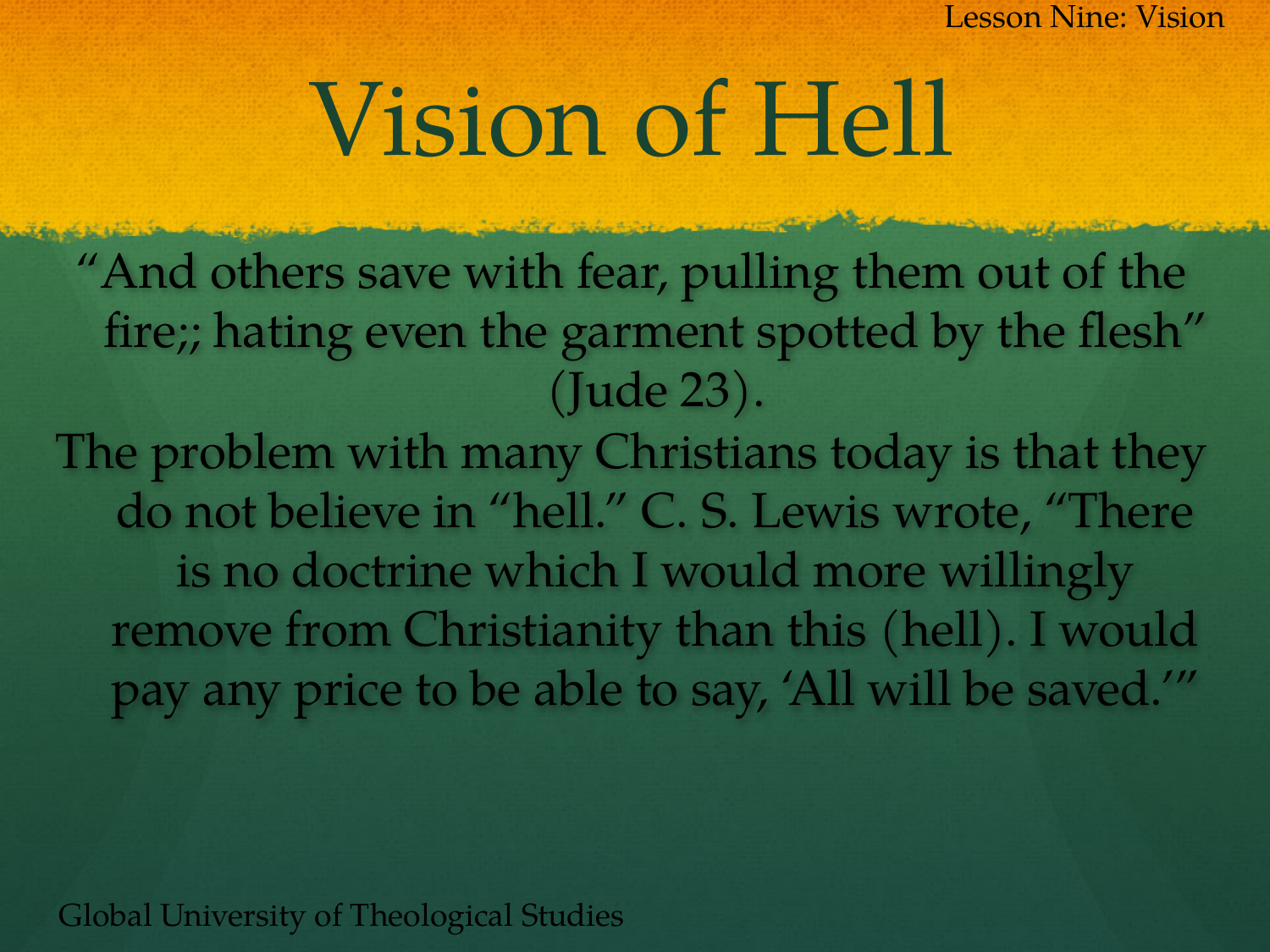

Lesson Nine: Vision

# Vision of Hell
“And others save with fear, pulling them out of the fire;; hating even the garment spotted by the flesh” (Jude 23).
The problem with many Christians today is that they do not believe in “hell.” C. S. Lewis wrote, “There is no doctrine which I would more willingly remove from Christianity than this (hell). I would pay any price to be able to say, ‘All will be saved.’”
Global University of Theological Studies